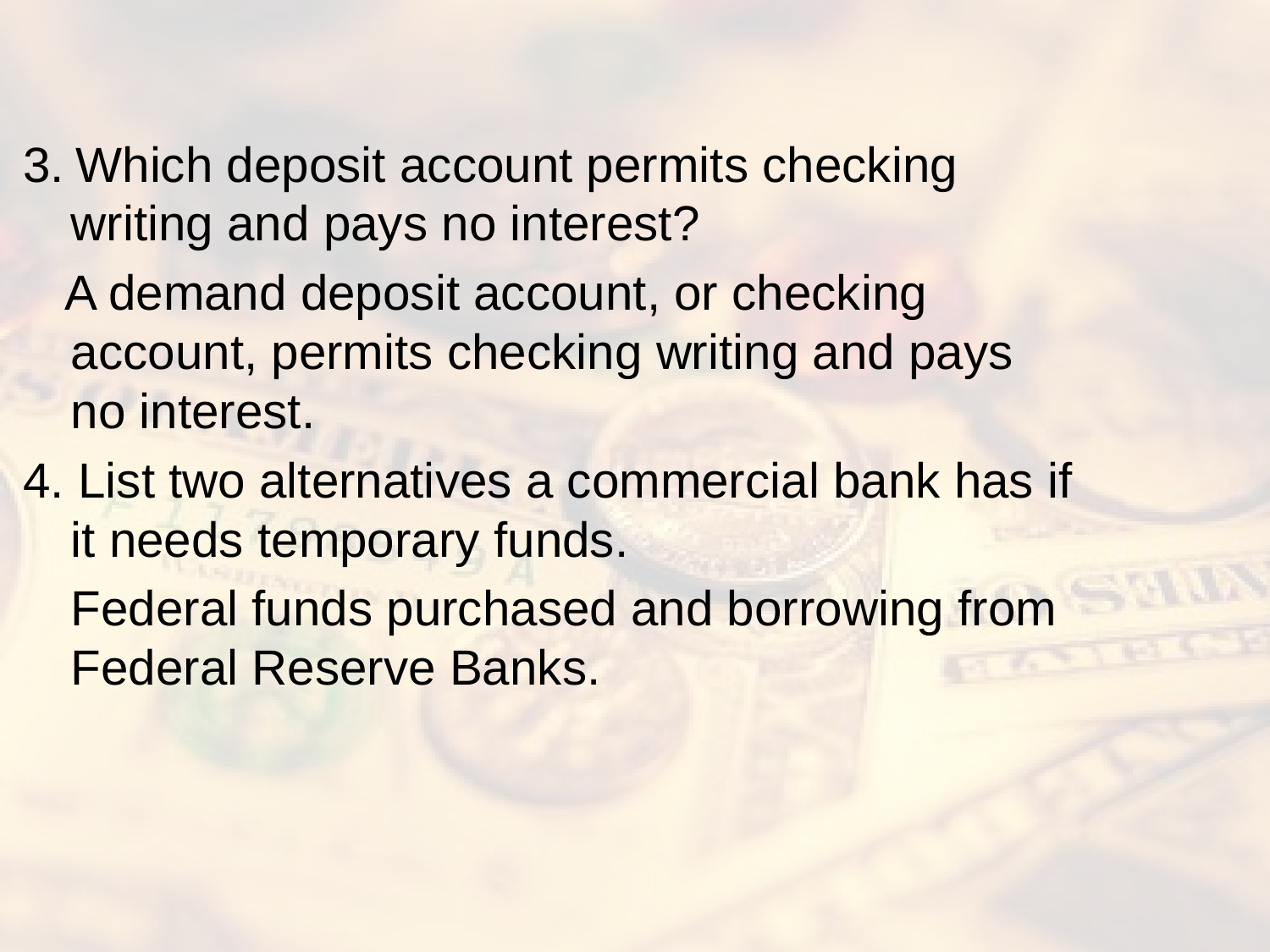

#
3. Which deposit account permits checking writing and pays no interest?
   A demand deposit account, or checking account, permits checking writing and pays no interest.
4. List two alternatives a commercial bank has if it needs temporary funds.
	Federal funds purchased and borrowing from Federal Reserve Banks.